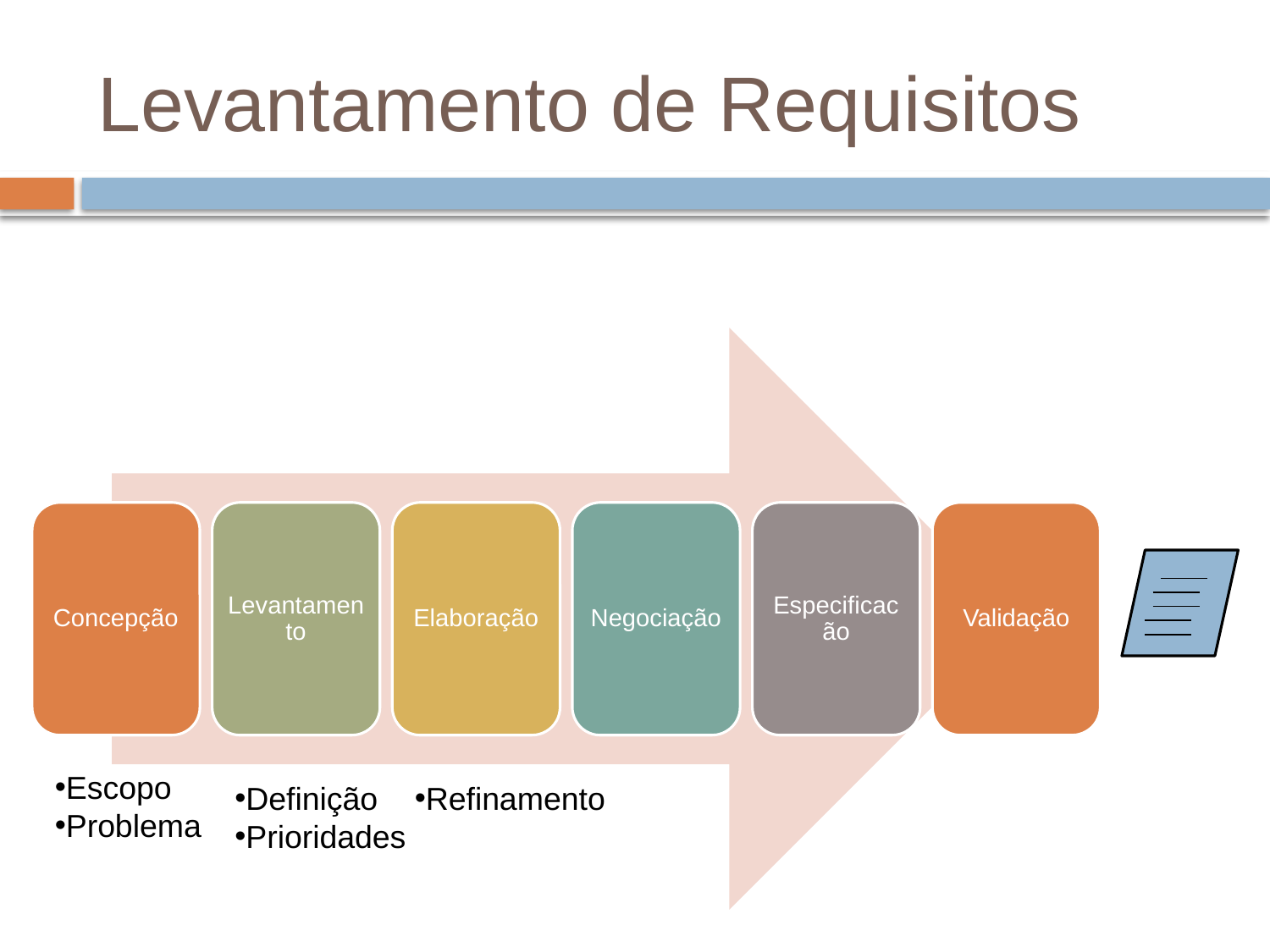

# Levantamento de Requisitos
Concepção
Levantamento
Elaboração
Negociação
Especificacão
Validação

Escopo
Problema
Definição
Prioridades
Refinamento